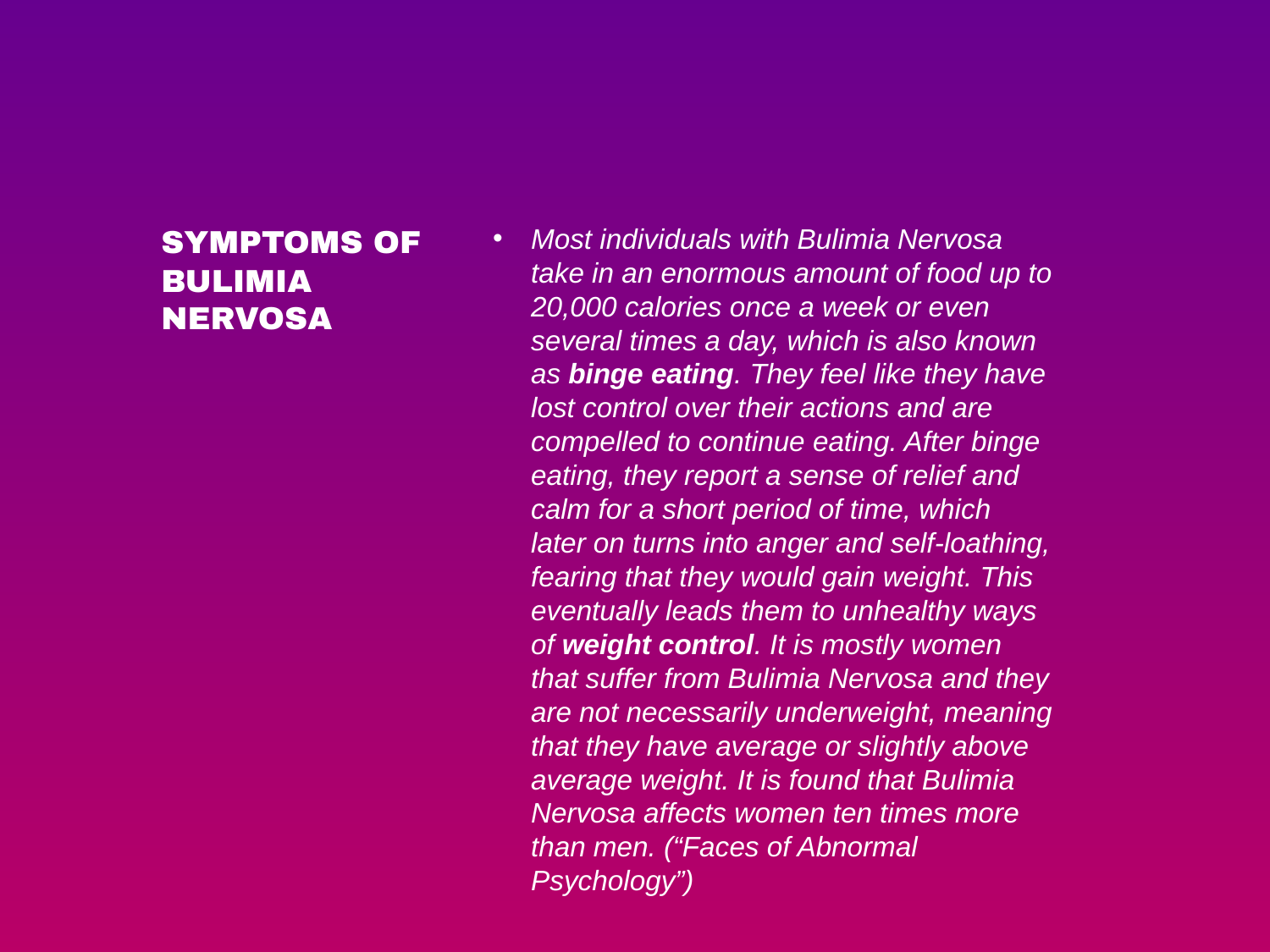

Most individuals with Bulimia Nervosa take in an enormous amount of food up to 20,000 calories once a week or even several times a day, which is also known as binge eating. They feel like they have lost control over their actions and are compelled to continue eating. After binge eating, they report a sense of relief and calm for a short period of time, which later on turns into anger and self-loathing, fearing that they would gain weight. This eventually leads them to unhealthy ways of weight control. It is mostly women that suffer from Bulimia Nervosa and they are not necessarily underweight, meaning that they have average or slightly above average weight. It is found that Bulimia Nervosa affects women ten times more than men. (“Faces of Abnormal Psychology”)
# Symptoms of bulimia nervosa